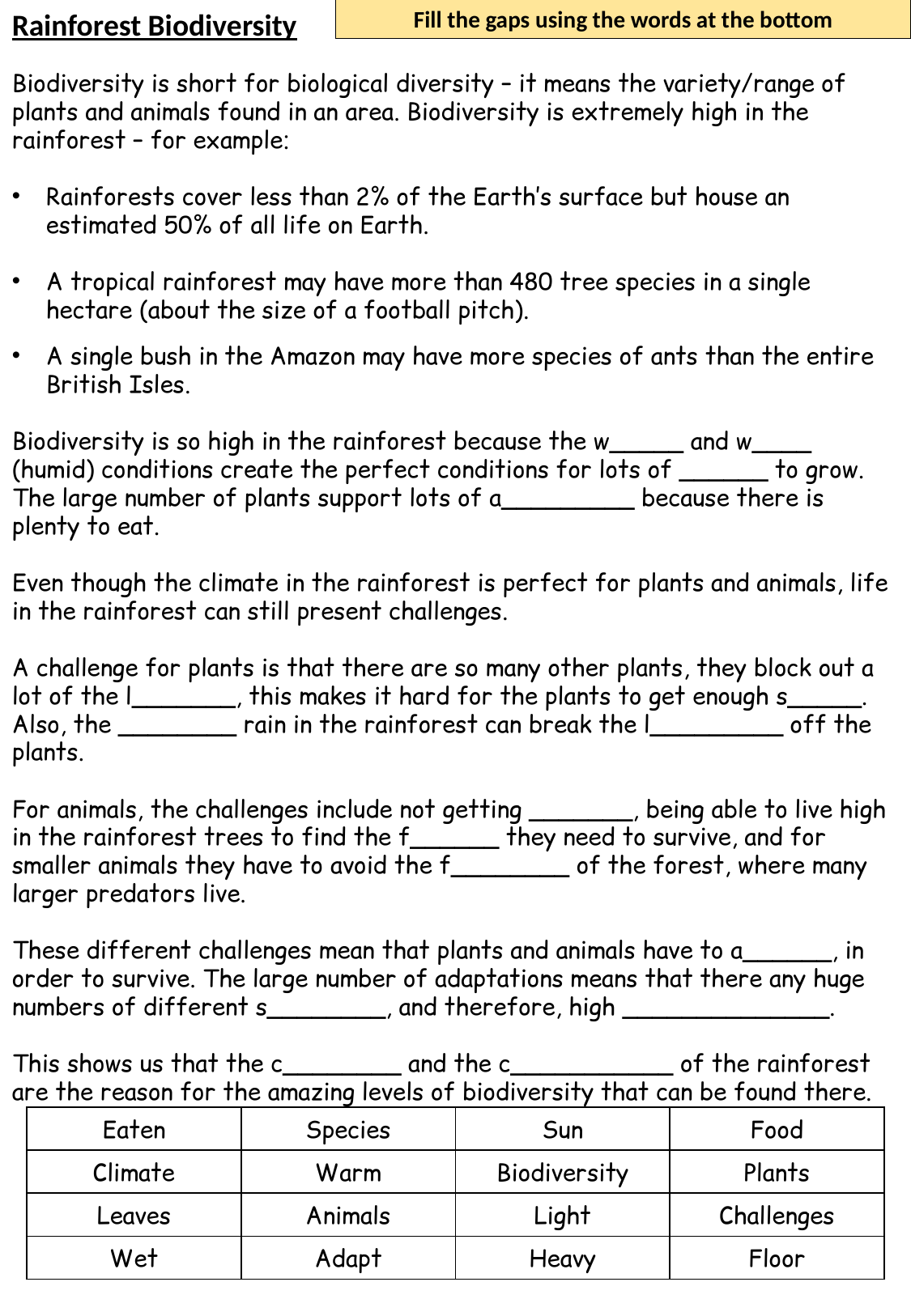

Rainforest Biodiversity
Fill the gaps using the words at the bottom
Biodiversity is short for biological diversity – it means the variety/range of plants and animals found in an area. Biodiversity is extremely high in the rainforest – for example:

Rainforests cover less than 2% of the Earth’s surface but house an estimated 50% of all life on Earth.

A tropical rainforest may have more than 480 tree species in a single hectare (about the size of a football pitch).

A single bush in the Amazon may have more species of ants than the entire British Isles.

Biodiversity is so high in the rainforest because the w_____ and w____ (humid) conditions create the perfect conditions for lots of ______ to grow. The large number of plants support lots of a_________ because there is plenty to eat.

Even though the climate in the rainforest is perfect for plants and animals, life in the rainforest can still present challenges.

A challenge for plants is that there are so many other plants, they block out a lot of the l_______, this makes it hard for the plants to get enough s_____. Also, the ________ rain in the rainforest can break the l_________ off the plants.

For animals, the challenges include not getting _______, being able to live high in the rainforest trees to find the f______ they need to survive, and for smaller animals they have to avoid the f________ of the forest, where many larger predators live.

These different challenges mean that plants and animals have to a______, in order to survive. The large number of adaptations means that there any huge numbers of different s________, and therefore, high ______________.

This shows us that the c________ and the c___________ of the rainforest are the reason for the amazing levels of biodiversity that can be found there.
| Eaten | Species | Sun | Food |
| --- | --- | --- | --- |
| Climate | Warm | Biodiversity | Plants |
| Leaves | Animals | Light | Challenges |
| Wet | Adapt | Heavy | Floor |